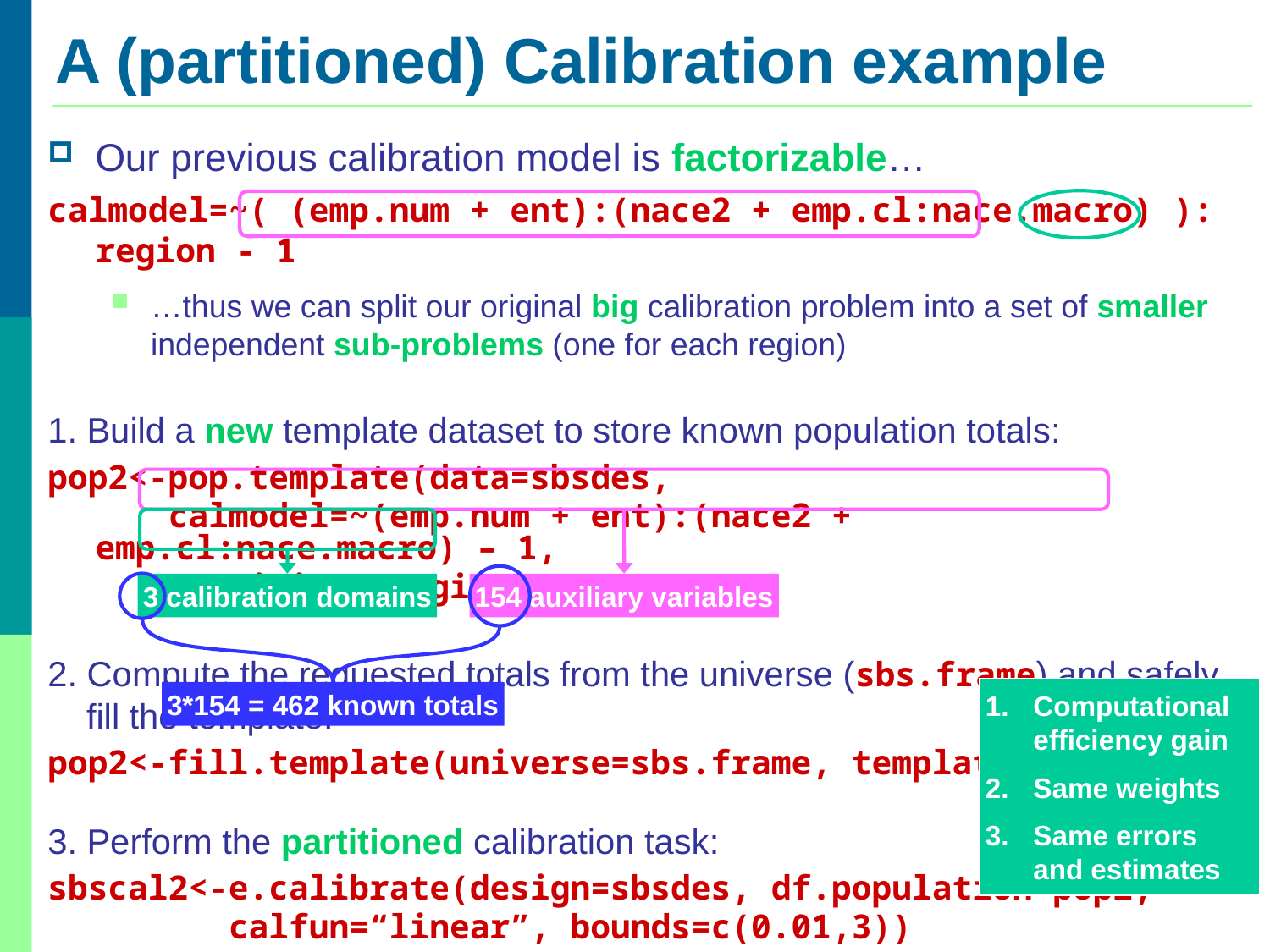

# A (partitioned) Calibration example
Our previous calibration model is factorizable…
calmodel=~( (emp.num + ent):(nace2 + emp.cl:nace.macro) ): region - 1
…thus we can split our original big calibration problem into a set of smaller independent sub-problems (one for each region)

1. Build a new template dataset to store known population totals:
pop2<-pop.template(data=sbsdes,
      calmodel=~(emp.num + ent):(nace2 + emp.cl:nace.macro) – 1,
      partition=~region)

2. Compute the requested totals from the universe (sbs.frame) and safely
    fill the template:
pop2<-fill.template(universe=sbs.frame, template=pop2)

3. Perform the partitioned calibration task:
sbscal2<-e.calibrate(design=sbsdes, df.population=pop2,
         calfun=“linear”, bounds=c(0.01,3))

154 auxiliary variables

3 calibration domains

3*154 = 462 known totals
Computational efficiency gain
Same weights
Same errors and estimates